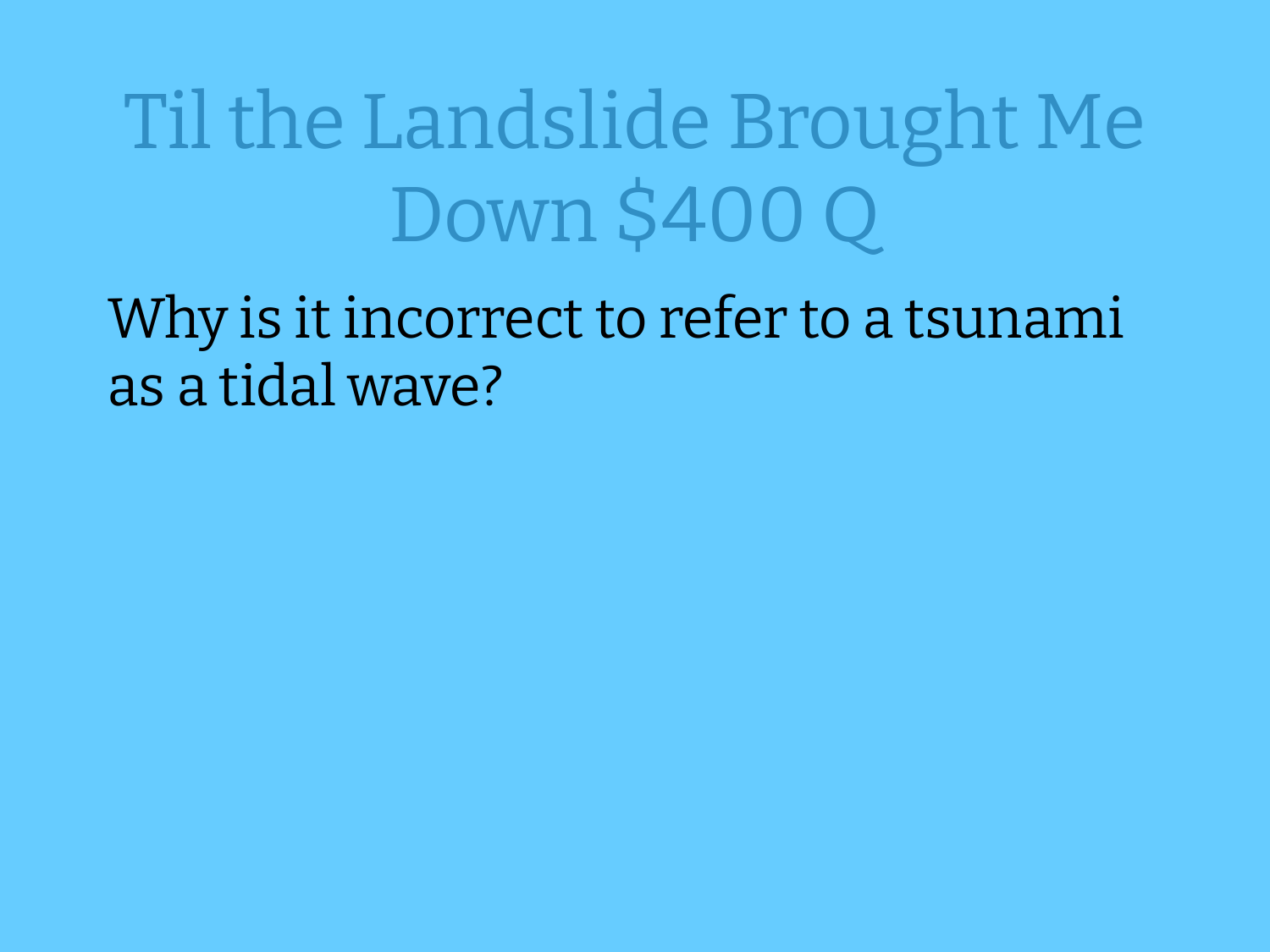

# Til the Landslide Brought Me Down $400 Q
Why is it incorrect to refer to a tsunami as a tidal wave?